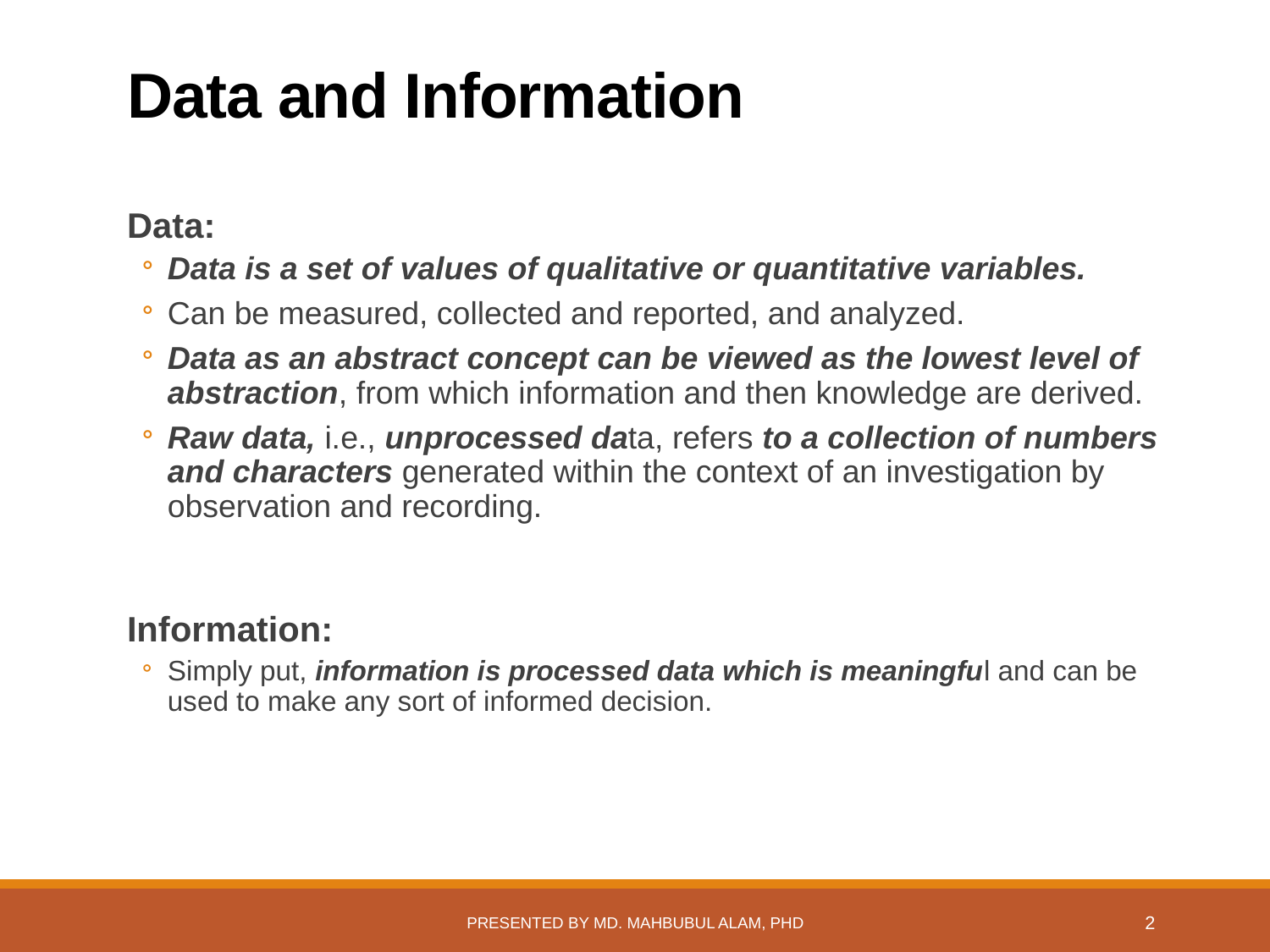

# Data and Information
Data:
Data is a set of values of qualitative or quantitative variables.
Can be measured, collected and reported, and analyzed.
Data as an abstract concept can be viewed as the lowest level of abstraction, from which information and then knowledge are derived.
Raw data, i.e., unprocessed data, refers to a collection of numbers and characters generated within the context of an investigation by observation and recording.

Information:
Simply put, information is processed data which is meaningful and can be used to make any sort of informed decision.
Presented by Md. Mahbubul Alam, PhD
2